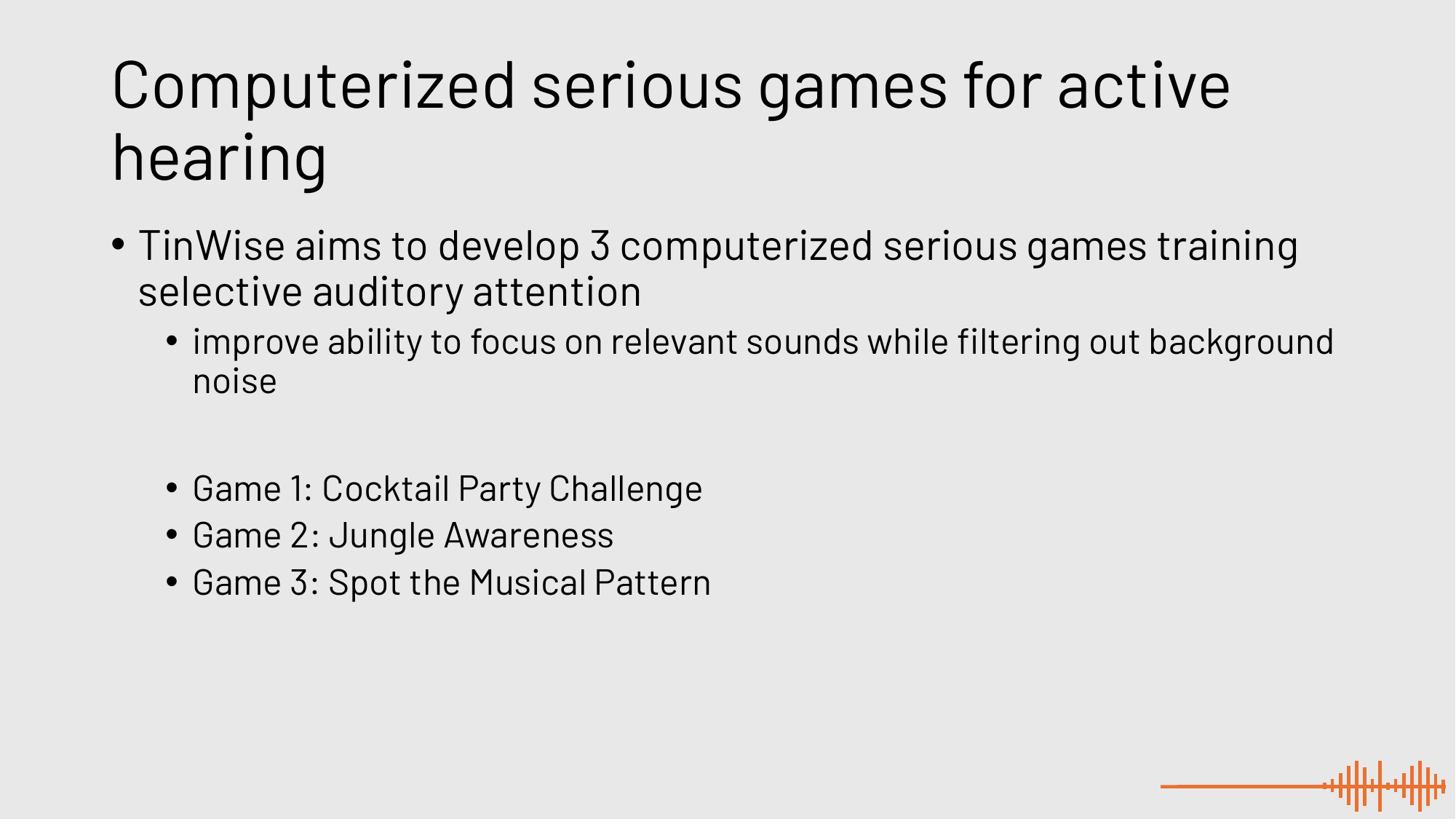

# Computerized serious games for active hearing
TinWise aims to develop 3 computerized serious games training selective auditory attention
improve ability to focus on relevant sounds while filtering out background noise

Game 1: Cocktail Party Challenge
Game 2: Jungle Awareness
Game 3: Spot the Musical Pattern